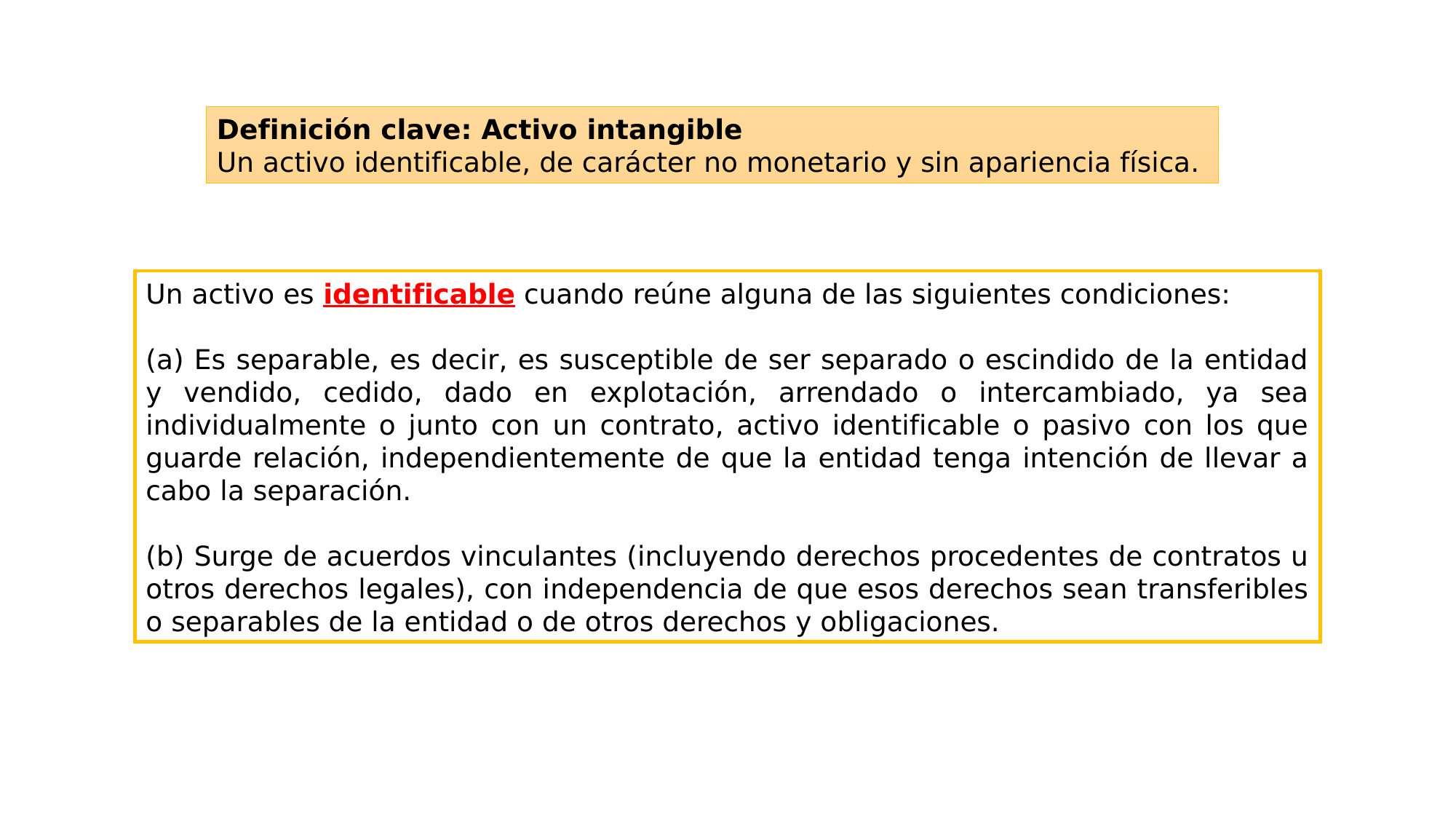

Definición clave: Activo intangible
Un activo identificable, de carácter no monetario y sin apariencia física.
Un activo es identificable cuando reúne alguna de las siguientes condiciones:

(a) Es separable, es decir, es susceptible de ser separado o escindido de la entidad y vendido, cedido, dado en explotación, arrendado o intercambiado, ya sea individualmente o junto con un contrato, activo identificable o pasivo con los que guarde relación, independientemente de que la entidad tenga intención de llevar a cabo la separación.

(b) Surge de acuerdos vinculantes (incluyendo derechos procedentes de contratos u otros derechos legales), con independencia de que esos derechos sean transferibles o separables de la entidad o de otros derechos y obligaciones.